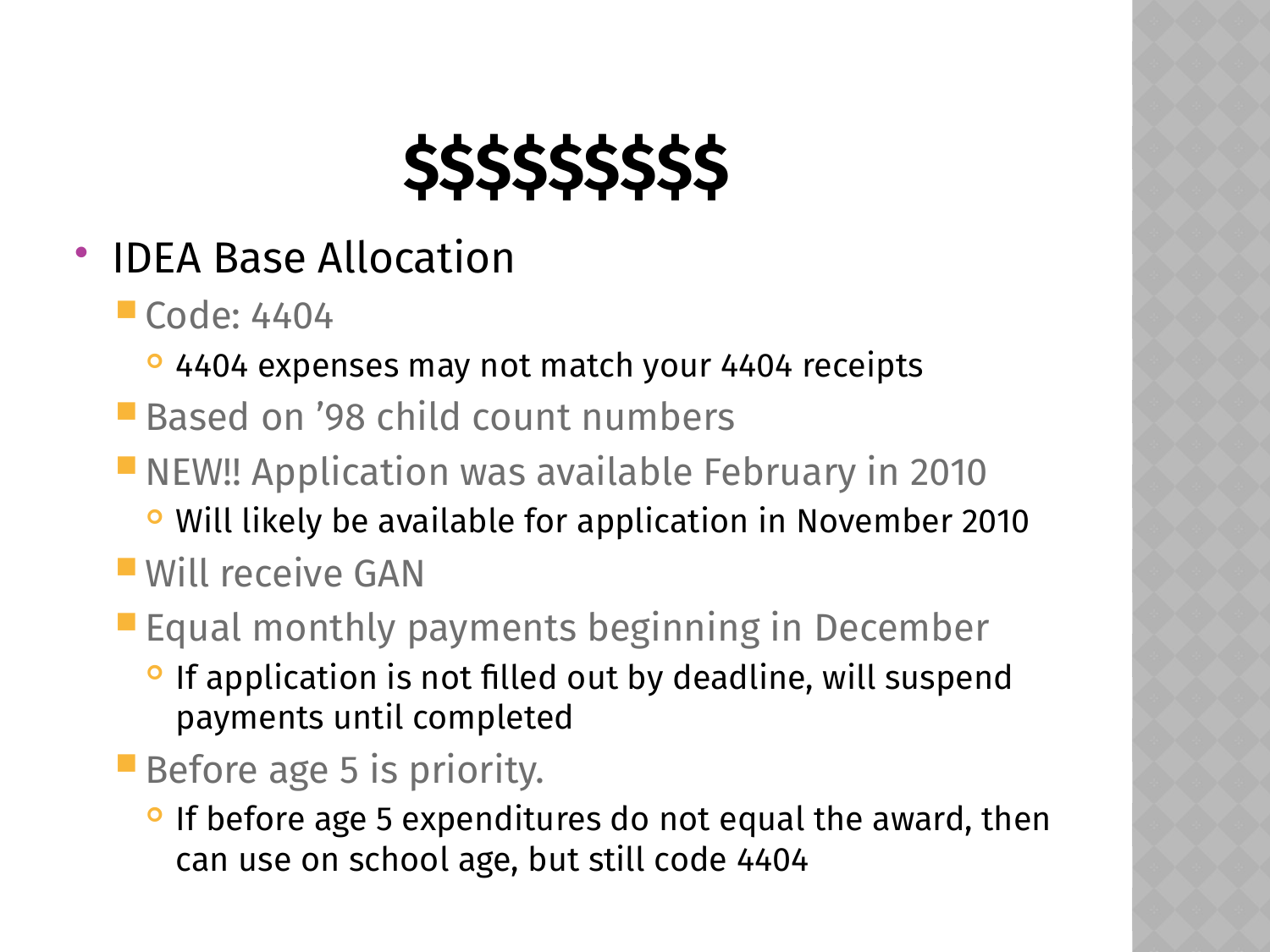

# $$$$$$$$$
IDEA Base Allocation
Code: 4404
4404 expenses may not match your 4404 receipts
Based on ’98 child count numbers
NEW!! Application was available February in 2010
Will likely be available for application in November 2010
Will receive GAN
Equal monthly payments beginning in December
If application is not filled out by deadline, will suspend payments until completed
Before age 5 is priority.
If before age 5 expenditures do not equal the award, then can use on school age, but still code 4404